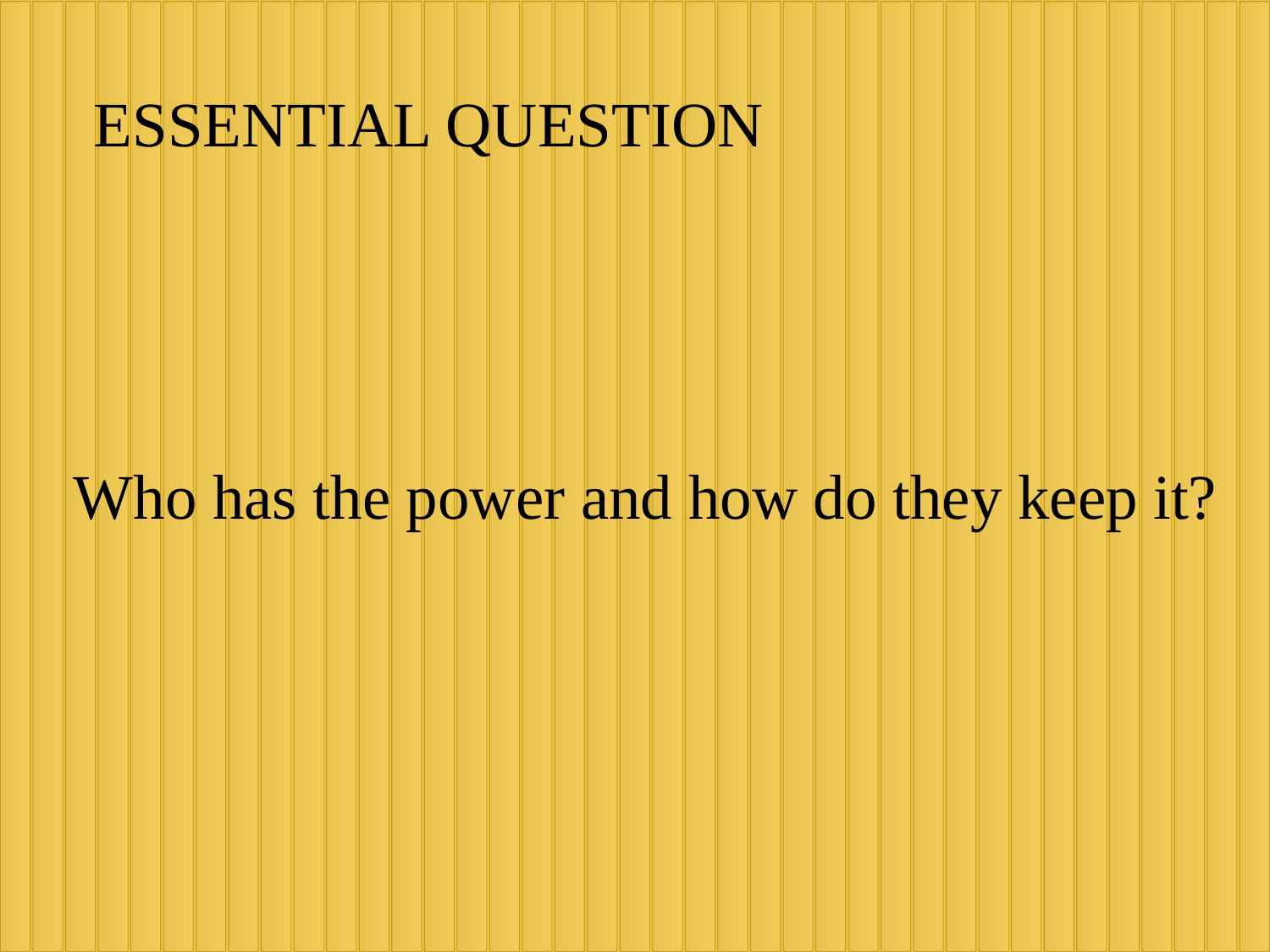

# Essential Question
Who has the power and how do they keep it?